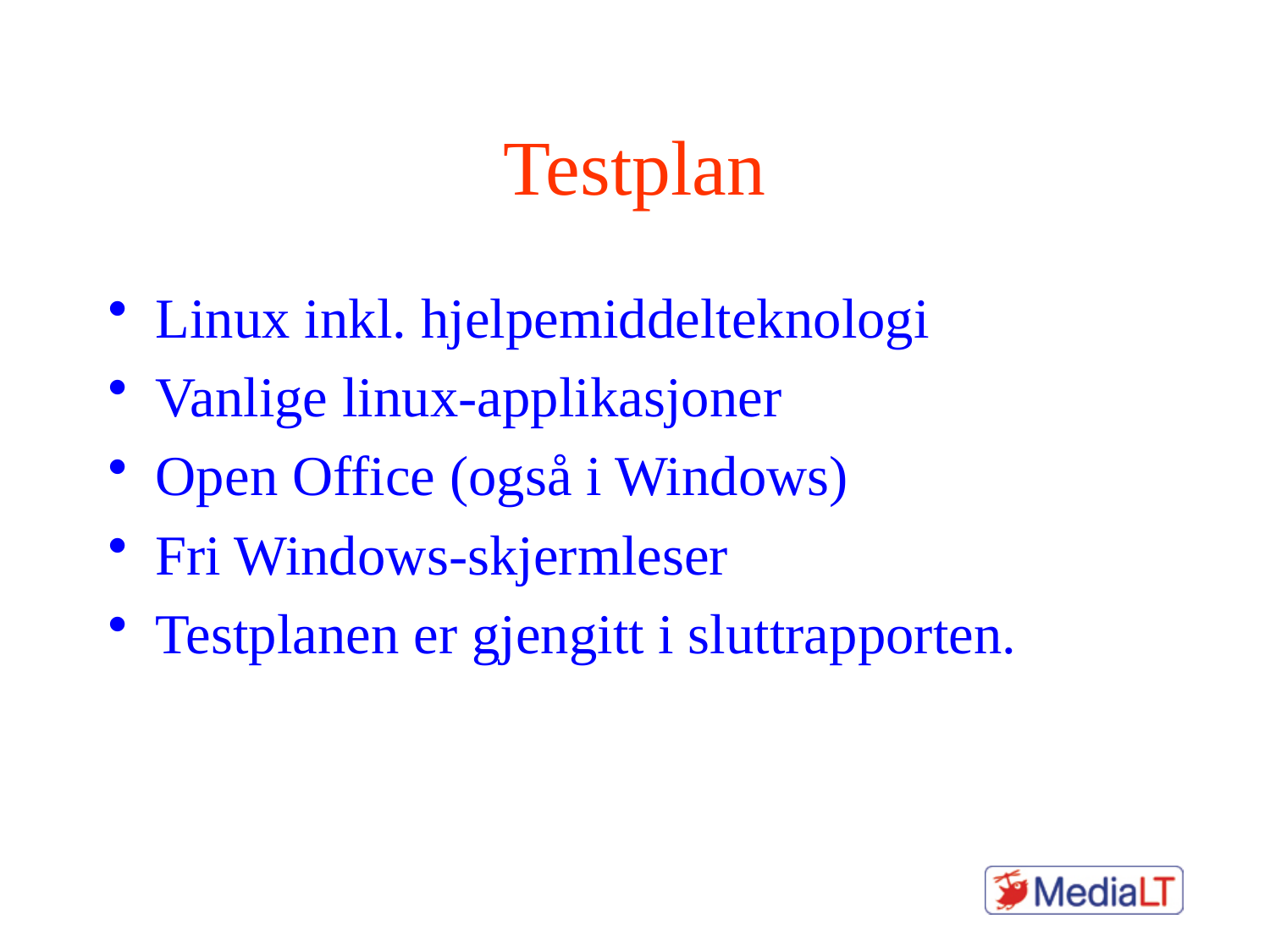

# Testplan
Linux inkl. hjelpemiddelteknologi
Vanlige linux-applikasjoner
Open Office (også i Windows)
Fri Windows-skjermleser
Testplanen er gjengitt i sluttrapporten.